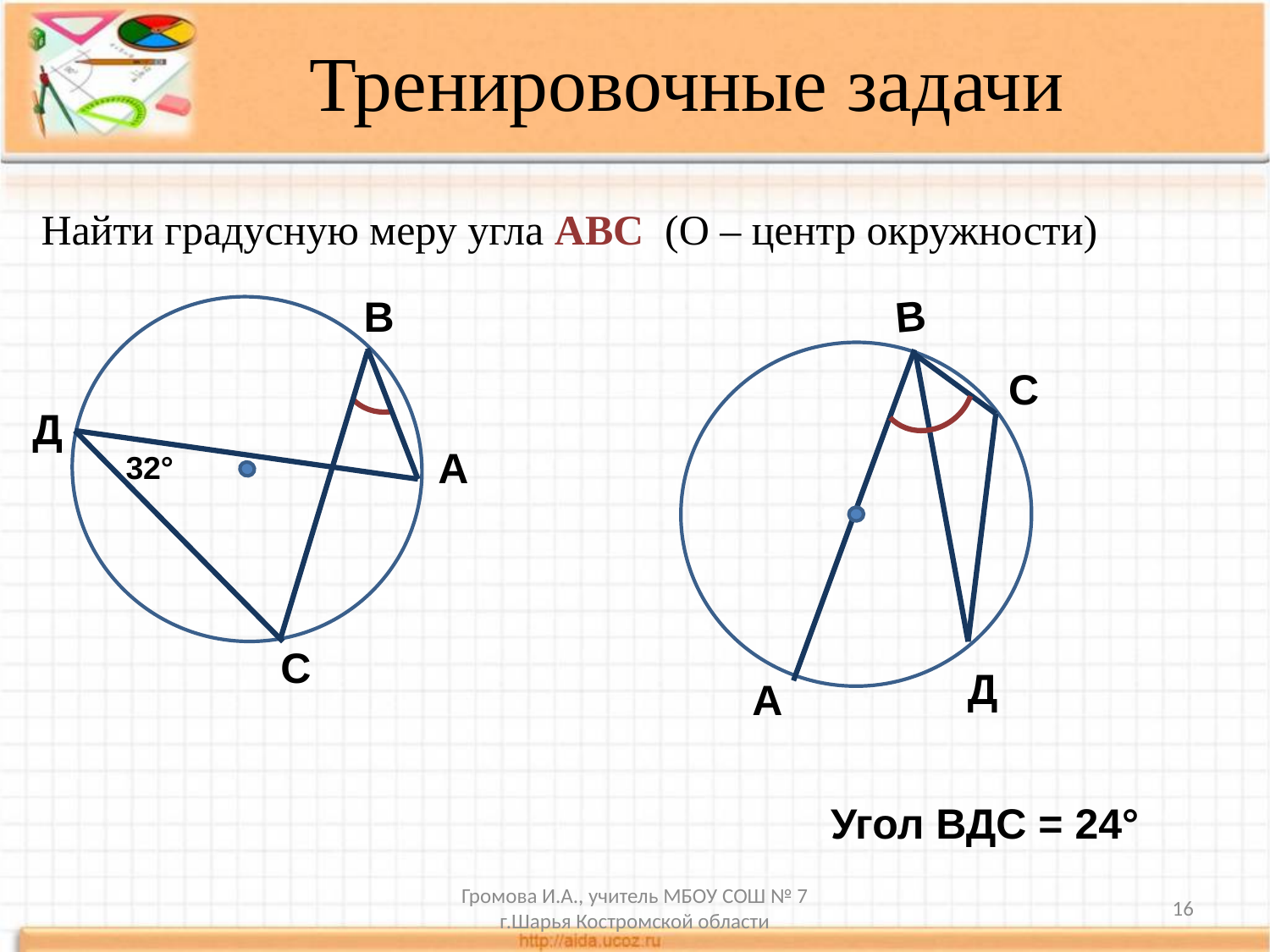

Тренировочные задачи
Найти градусную меру угла АВС  (О – центр окружности)
Д

В
С
А

А

В
Д
С

32°
Угол ВДС = 24°
Громова И.А., учитель МБОУ СОШ № 7 г.Шарья Костромской области
16